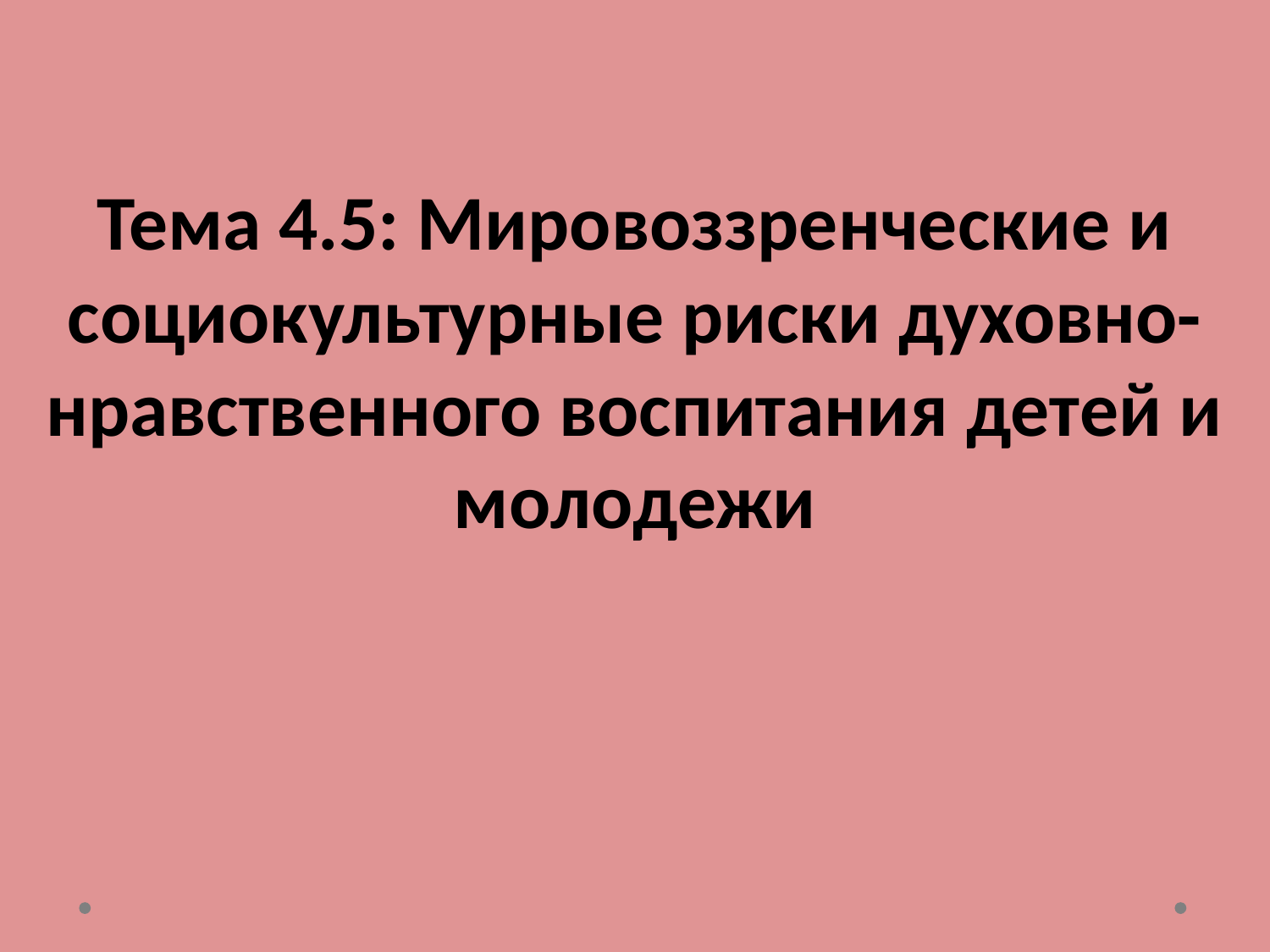

# Тема 4.5: Мировоззренческие и социокультурные риски духовно-нравственного воспитания детей и молодежи